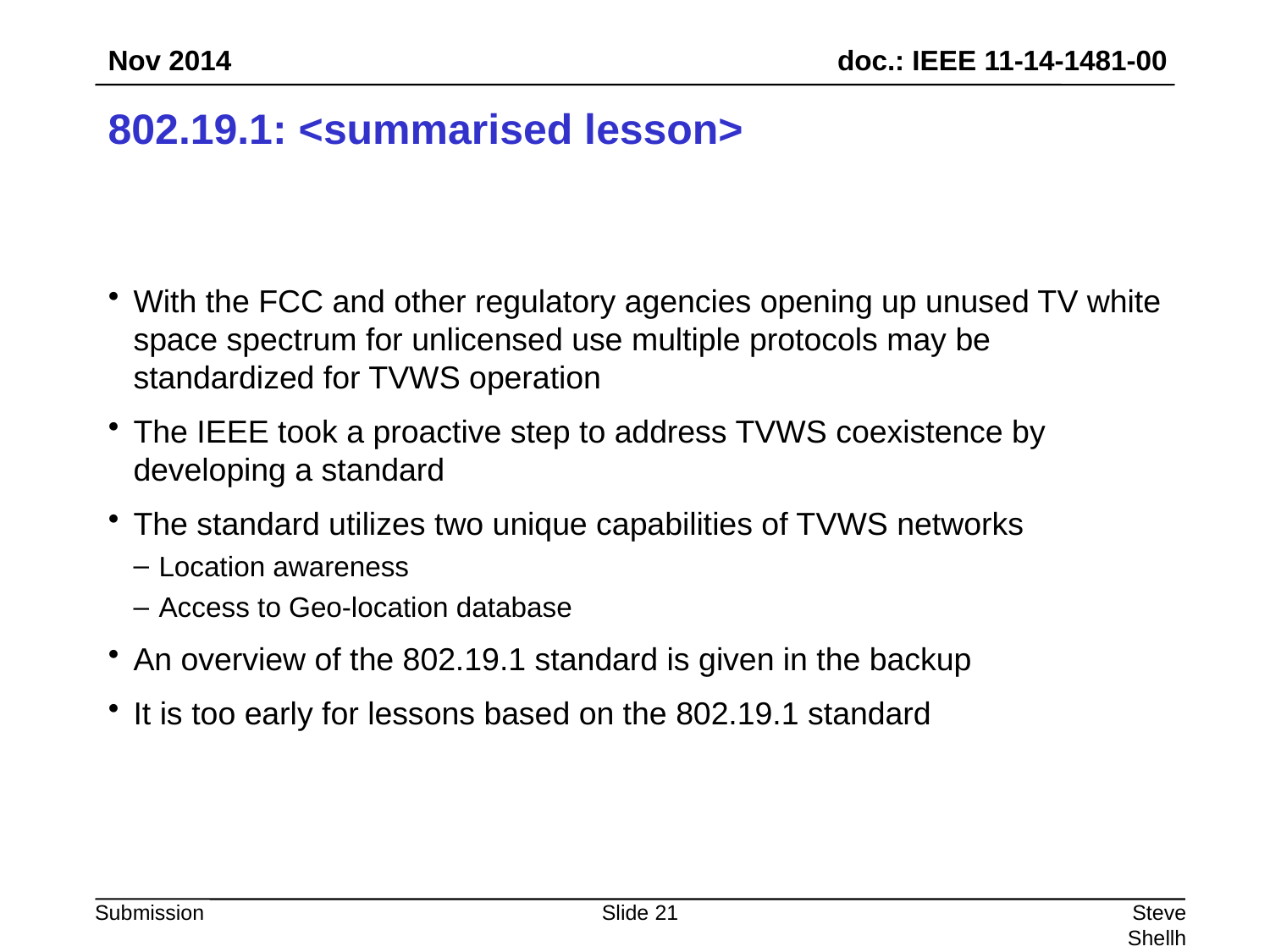

Nov 2014
# 802.19.1: <summarised lesson>
With the FCC and other regulatory agencies opening up unused TV white space spectrum for unlicensed use multiple protocols may be standardized for TVWS operation
The IEEE took a proactive step to address TVWS coexistence by developing a standard
The standard utilizes two unique capabilities of TVWS networks
Location awareness
Access to Geo-location database
An overview of the 802.19.1 standard is given in the backup
It is too early for lessons based on the 802.19.1 standard
Slide 21
Steve Shellhammer, Qualcomm